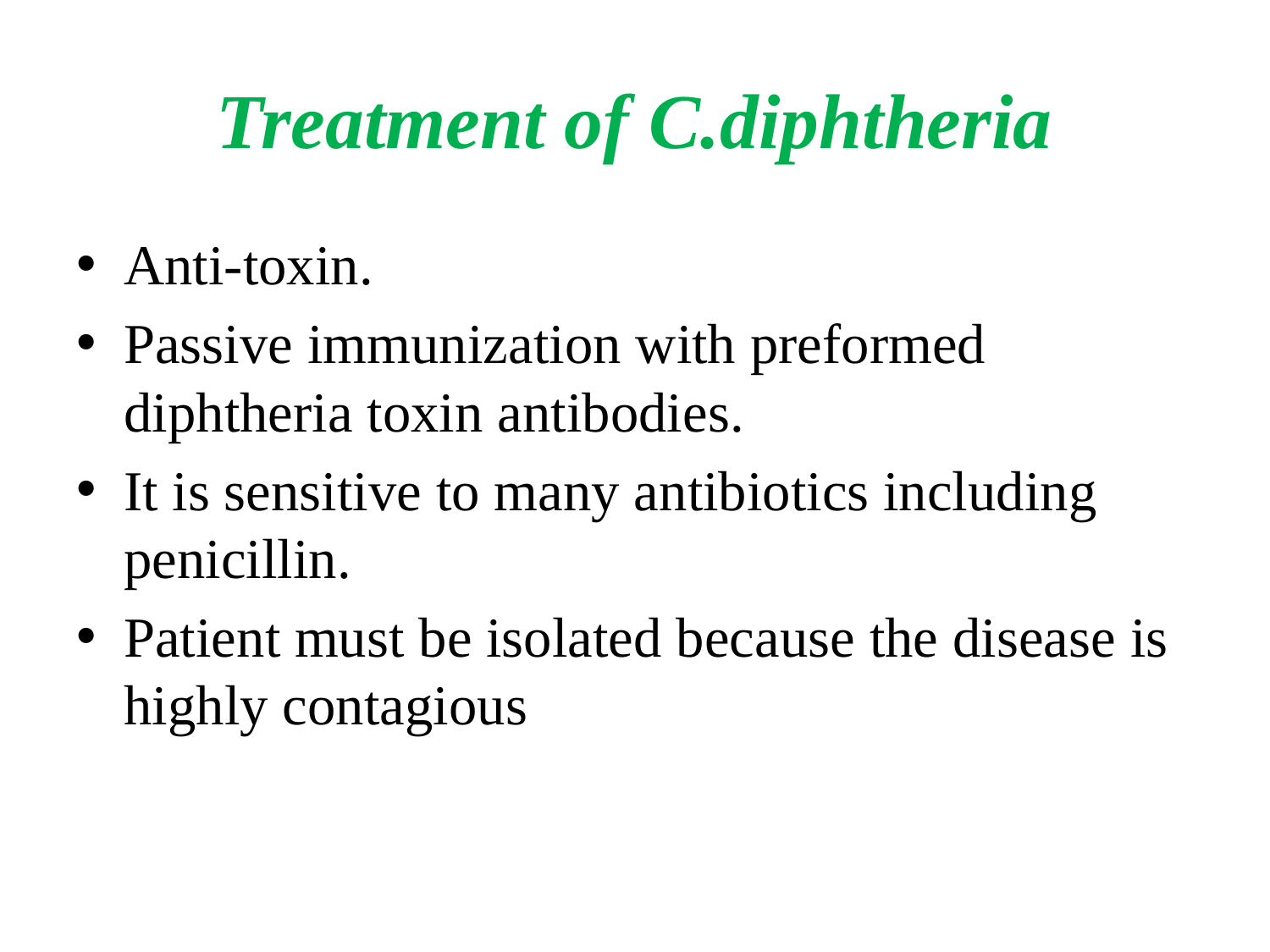

# Treatment of C.diphtheria
Anti-toxin.
Passive immunization with preformed diphtheria toxin antibodies.
It is sensitive to many antibiotics including penicillin.
Patient must be isolated because the disease is highly contagious